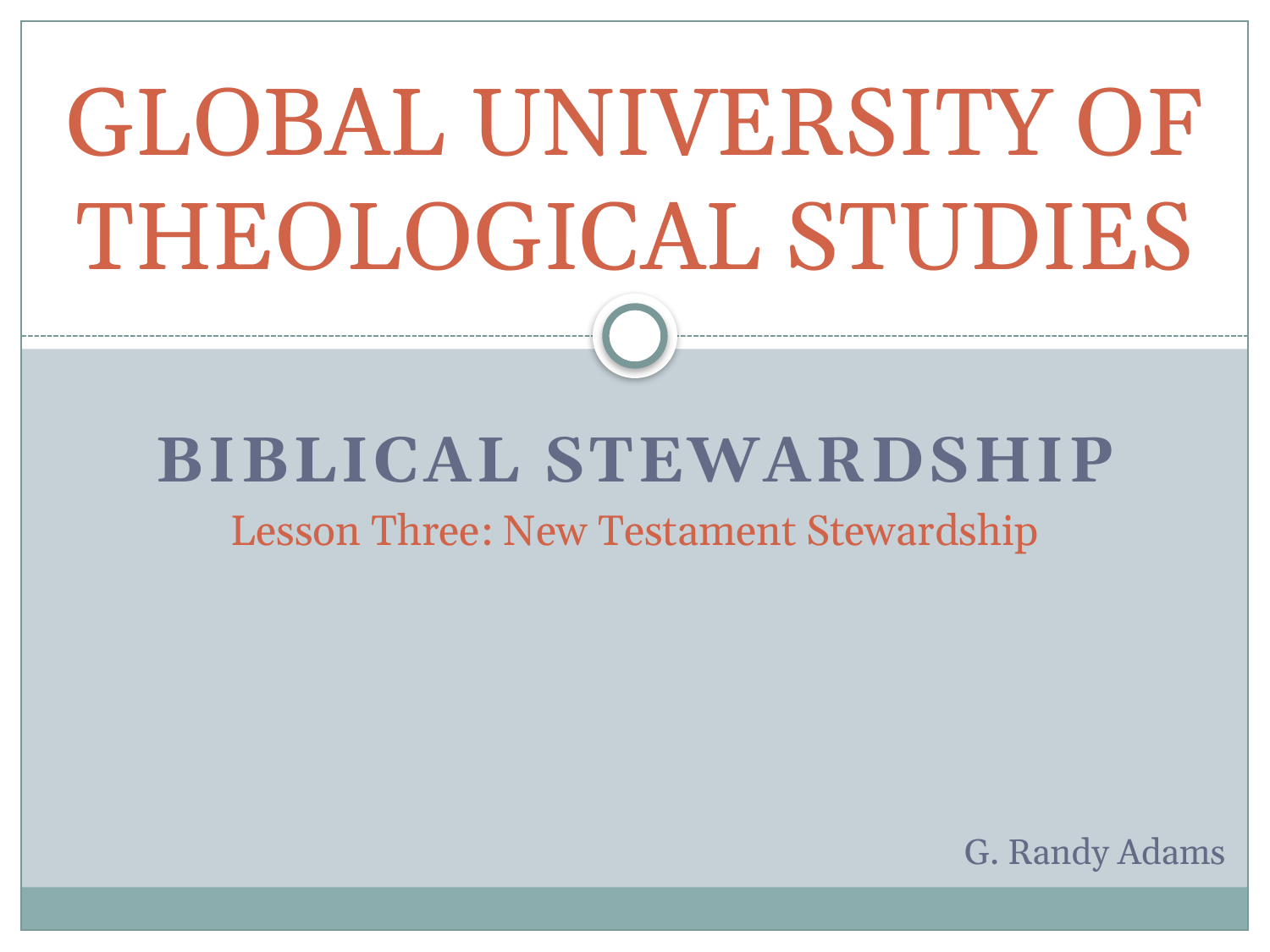

# GLOBAL UNIVERSITY OF THEOLOGICAL STUDIES
Biblical Stewardship
Lesson Three: New Testament Stewardship
G. Randy Adams